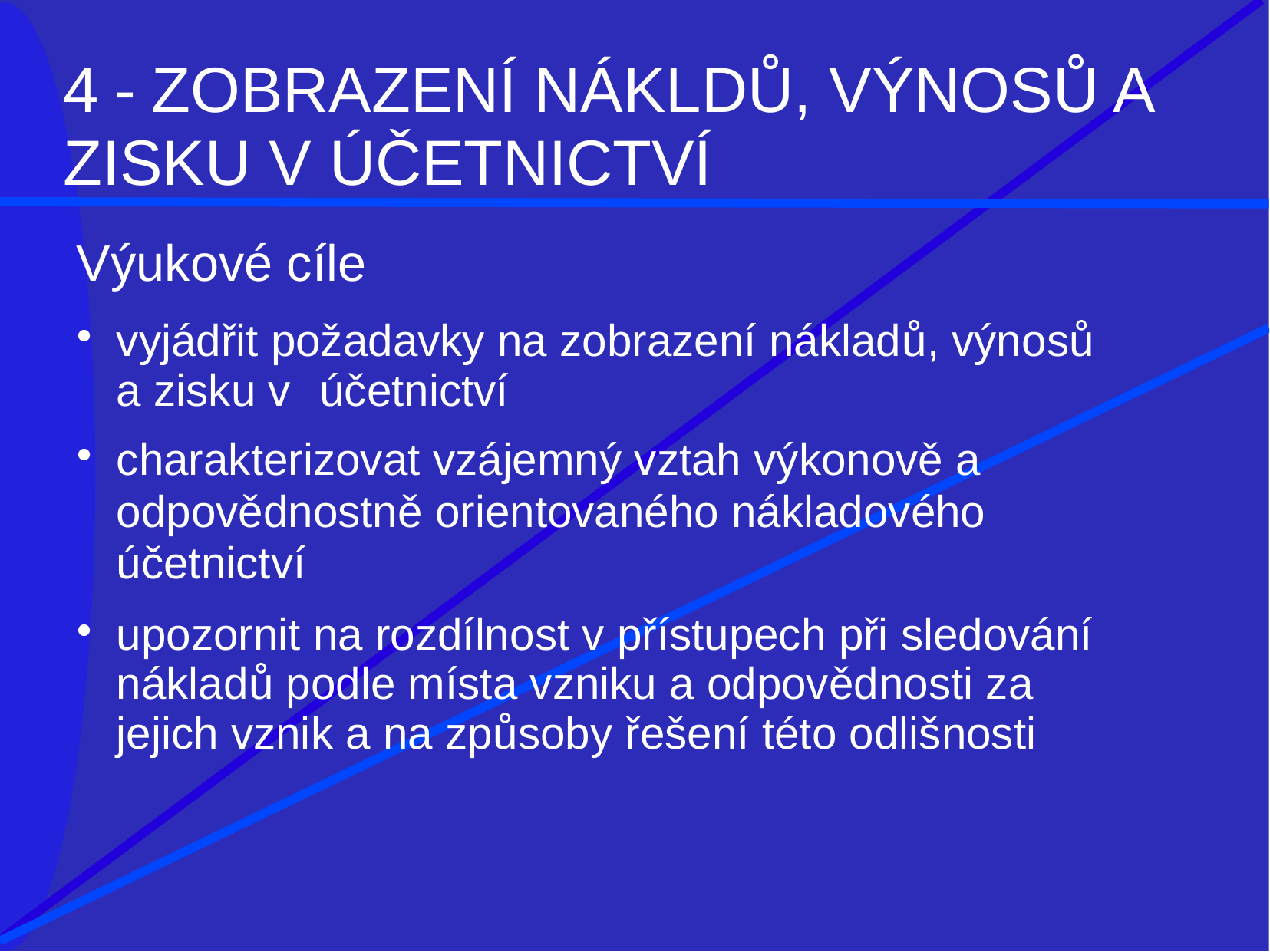

# 4 - ZOBRAZENÍ NÁKLDů, VÝNOSů A
ZISKU V ÚČETNICTVÍ
Výukové cíle
vyjádřit požadavky na zobrazení nákladů, výnosů a zisku v	účetnictví
charakterizovat vzájemný vztah výkonově a
odpovědnostně orientovaného nákladového účetnictví
upozornit na rozdílnost v přístupech při sledování nákladů podle místa vzniku a odpovědnosti za jejich vznik a na způsoby řešení této odlišnosti